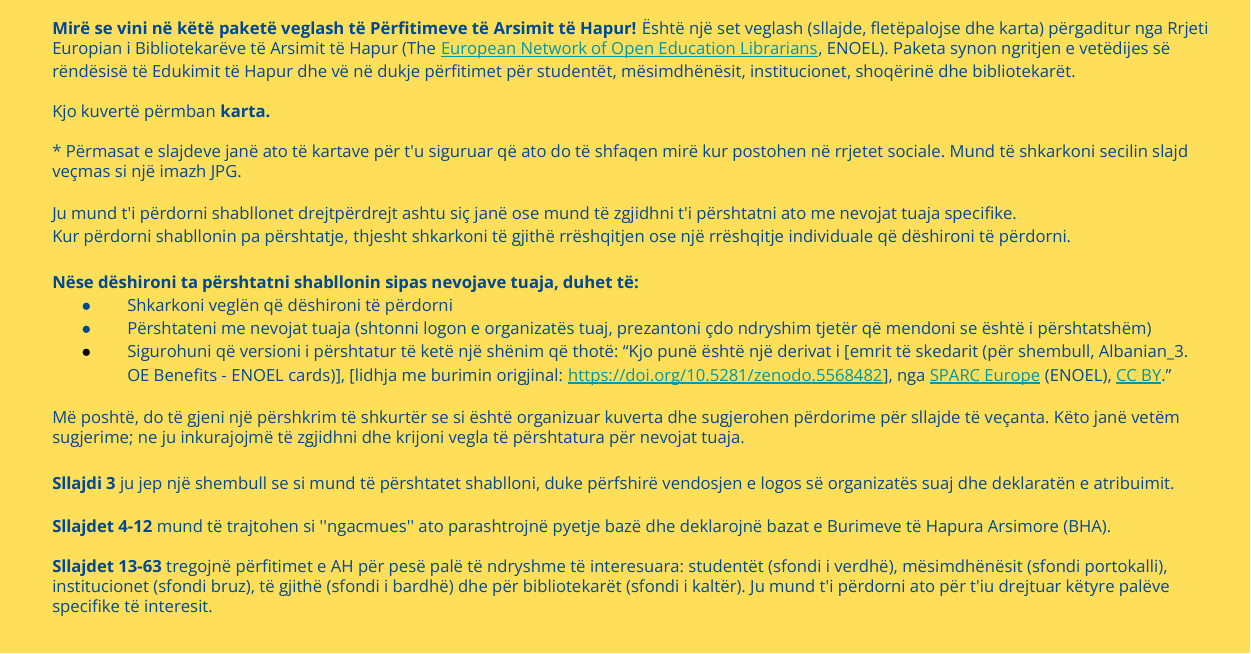

Mirë se vini në këtë paketë veglash të Përfitimeve të Arsimit të Hapur! Është një set veglash (sllajde, fletëpalojse dhe karta) përgaditur nga Rrjeti Europian i Bibliotekarëve të Arsimit të Hapur (The European Network of Open Education Librarians, ENOEL). Paketa synon ngritjen e vetëdijes së rëndësisë të Edukimit të Hapur dhe vë në dukje përfitimet për studentët, mësimdhënësit, institucionet, shoqërinë dhe bibliotekarët.

Kjo kuvertë përmban karta.

* Përmasat e slajdeve janë ato të kartave për t'u siguruar që ato do të shfaqen mirë kur postohen në rrjetet sociale. Mund të shkarkoni secilin slajd veçmas si një imazh JPG.

Ju mund t'i përdorni shabllonet drejtpërdrejt ashtu siç janë ose mund të zgjidhni t'i përshtatni ato me nevojat tuaja specifike.
Kur përdorni shabllonin pa përshtatje, thjesht shkarkoni të gjithë rrëshqitjen ose një rrëshqitje individuale që dëshironi të përdorni.

Nëse dëshironi ta përshtatni shabllonin sipas nevojave tuaja, duhet të:
Shkarkoni veglën që dëshironi të përdorni
Përshtateni me nevojat tuaja (shtonni logon e organizatës tuaj, prezantoni çdo ndryshim tjetër që mendoni se është i përshtatshëm)
Sigurohuni që versioni i përshtatur të ketë një shënim që thotë: “Kjo punë është një derivat i [emrit të skedarit (për shembull, Albanian_3. OE Benefits - ENOEL cards)], [lidhja me burimin origjinal: https://doi.org/10.5281/zenodo.5568482], nga SPARC Europe (ENOEL), CC BY.”

Më poshtë, do të gjeni një përshkrim të shkurtër se si është organizuar kuverta dhe sugjerohen përdorime për sllajde të veçanta. Këto janë vetëm sugjerime; ne ju inkurajojmë të zgjidhni dhe krijoni vegla të përshtatura për nevojat tuaja.

Sllajdi 3 ju jep një shembull se si mund të përshtatet shablloni, duke përfshirë vendosjen e logos së organizatës suaj dhe deklaratën e atribuimit.

Sllajdet 4-12 mund të trajtohen si ''ngacmues'' ato parashtrojnë pyetje bazë dhe deklarojnë bazat e Burimeve të Hapura Arsimore (BHA).

Sllajdet 13-63 tregojnë përfitimet e AH për pesë palë të ndryshme të interesuara: studentët (sfondi i verdhë), mësimdhënësit (sfondi portokalli), institucionet (sfondi bruz), të gjithë (sfondi i bardhë) dhe për bibliotekarët (sfondi i kaltër). Ju mund t'i përdorni ato për t'iu drejtuar këtyre palëve specifike të interesit.